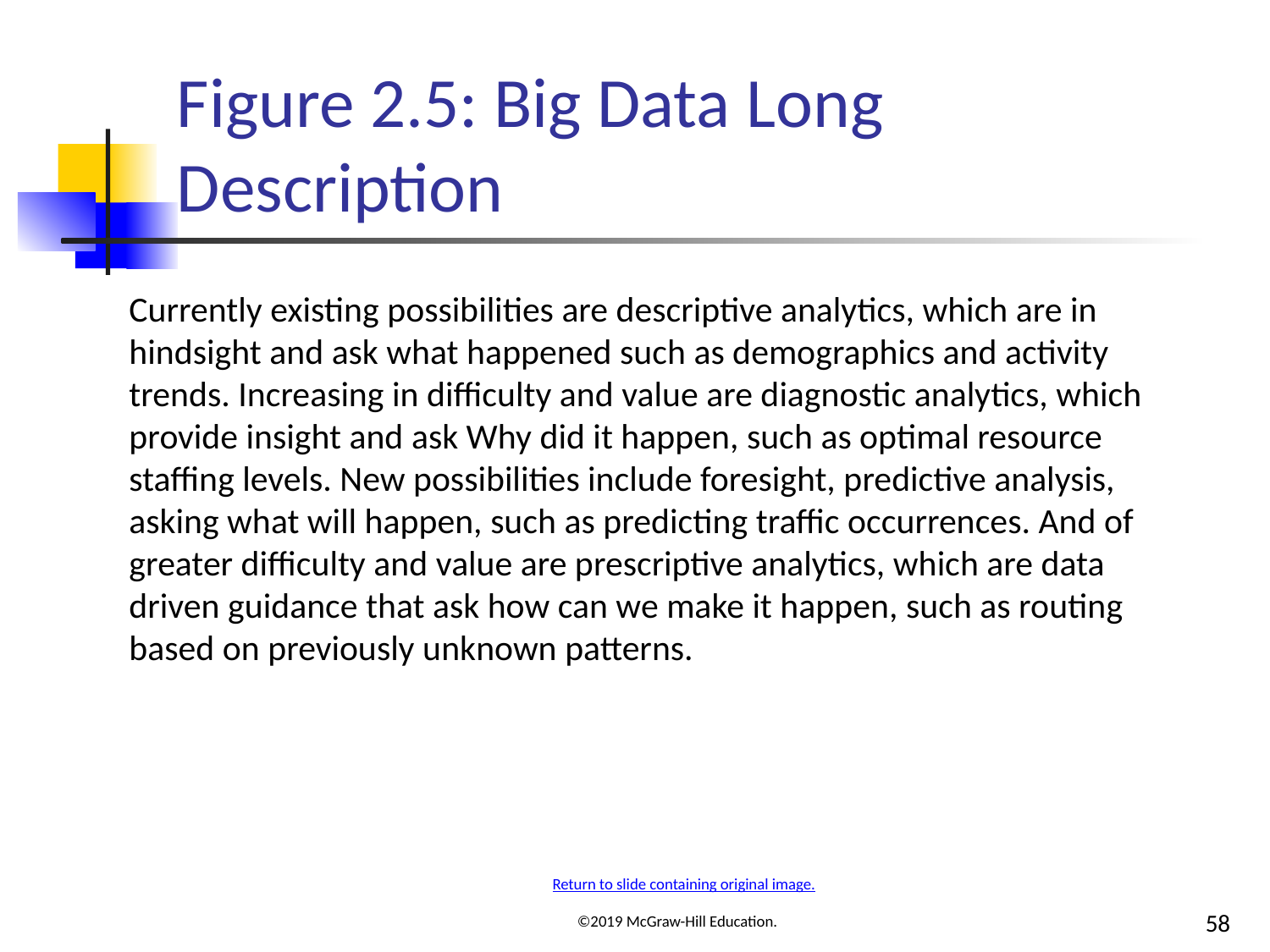

# Figure 2.5: Big Data Long Description
Currently existing possibilities are descriptive analytics, which are in hindsight and ask what happened such as demographics and activity trends. Increasing in difficulty and value are diagnostic analytics, which provide insight and ask Why did it happen, such as optimal resource staffing levels. New possibilities include foresight, predictive analysis, asking what will happen, such as predicting traffic occurrences. And of greater difficulty and value are prescriptive analytics, which are data driven guidance that ask how can we make it happen, such as routing based on previously unknown patterns.
Return to slide containing original image.